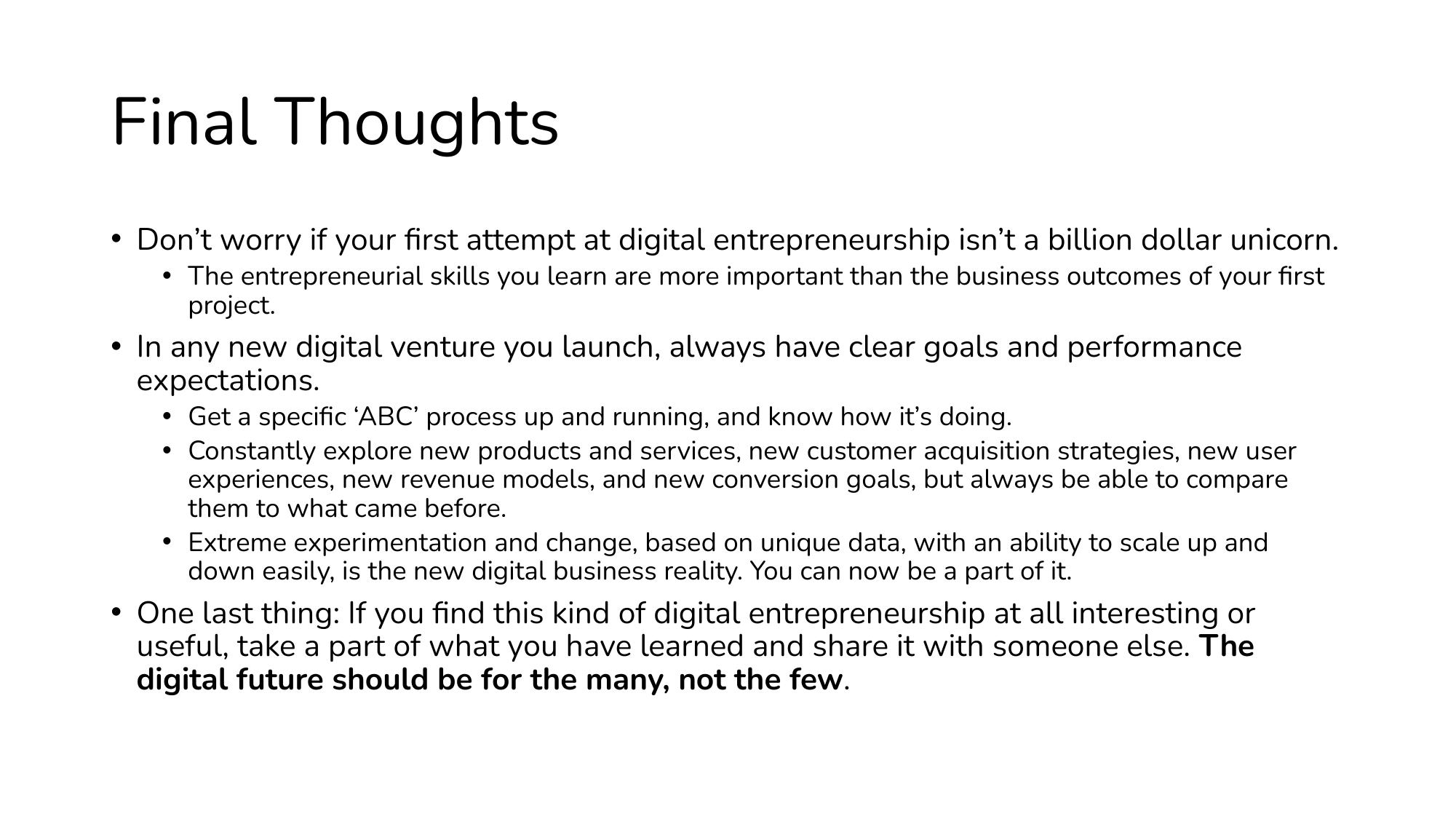

# Final Thoughts
Don’t worry if your first attempt at digital entrepreneurship isn’t a billion dollar unicorn.
The entrepreneurial skills you learn are more important than the business outcomes of your first project.
In any new digital venture you launch, always have clear goals and performance expectations.
Get a specific ‘ABC’ process up and running, and know how it’s doing.
Constantly explore new products and services, new customer acquisition strategies, new user experiences, new revenue models, and new conversion goals, but always be able to compare them to what came before.
Extreme experimentation and change, based on unique data, with an ability to scale up and down easily, is the new digital business reality. You can now be a part of it.
One last thing: If you find this kind of digital entrepreneurship at all interesting or useful, take a part of what you have learned and share it with someone else. The digital future should be for the many, not the few.